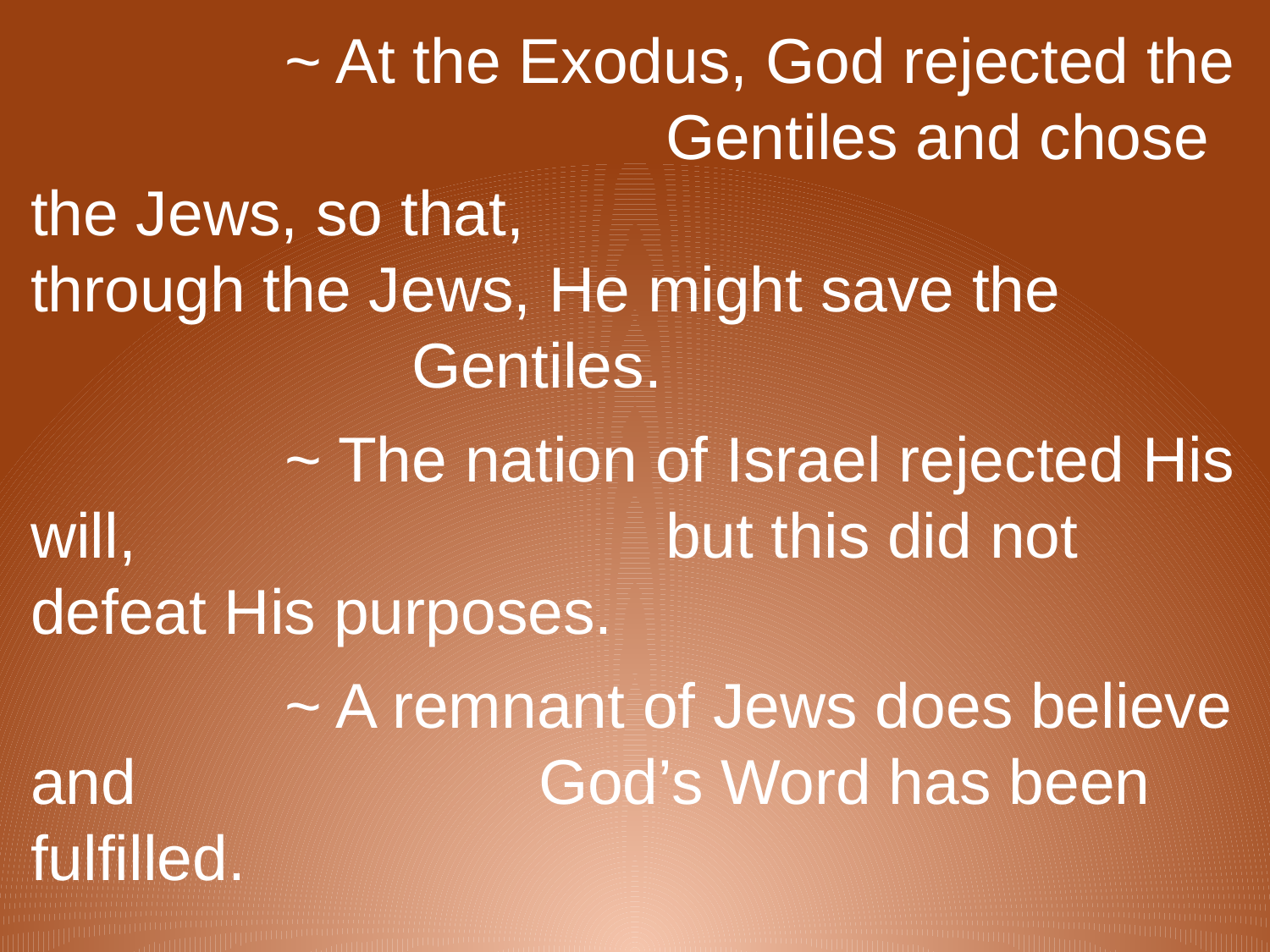

~ At the Exodus, God rejected the 					Gentiles and chose the Jews, so that, 				through the Jews, He might save the 				Gentiles.
		~ The nation of Israel rejected His will, 					but this did not defeat His purposes.
		~ A remnant of Jews does believe and 				God’s Word has been fulfilled.